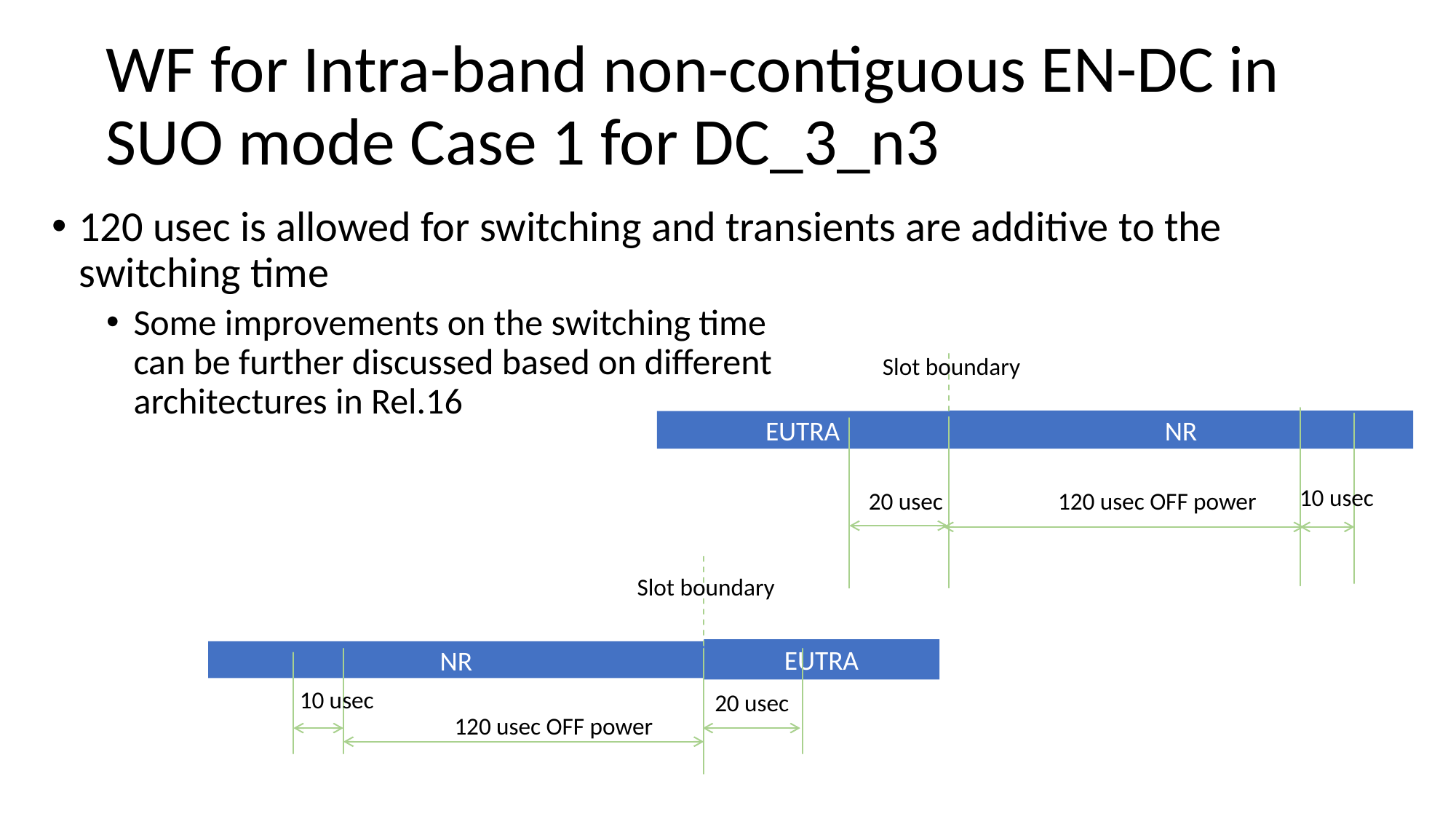

# WF for Intra-band non-contiguous EN-DC in SUO mode Case 1 for DC_3_n3
120 usec is allowed for switching and transients are additive to the switching time
Some improvements on the switching time
can be further discussed based on different
architectures in Rel.16

Slot boundary
NR
EUTRA
10 usec
20 usec
120 usec OFF power
Slot boundary
EUTRA
NR
10 usec
20 usec
120 usec OFF power